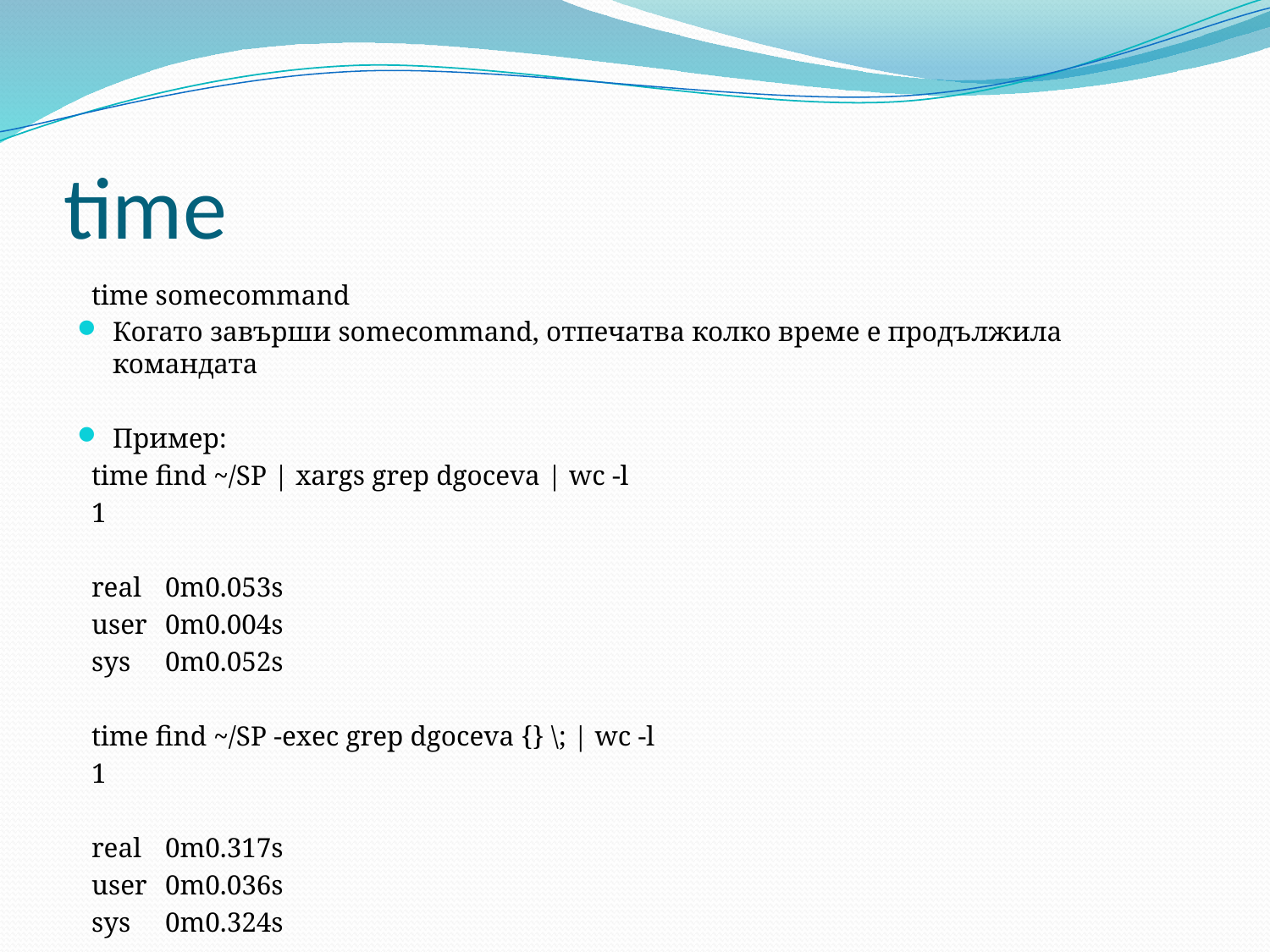

# time
time somecommand
Когато завърши somecommand, отпечатва колко време е продължила командата

Пример:
time find ~/SP | xargs grep dgoceva | wc -l
1

real	0m0.053s
user	0m0.004s
sys	0m0.052s

time find ~/SP -exec grep dgoceva {} \; | wc -l
1

real	0m0.317s
user	0m0.036s
sys	0m0.324s